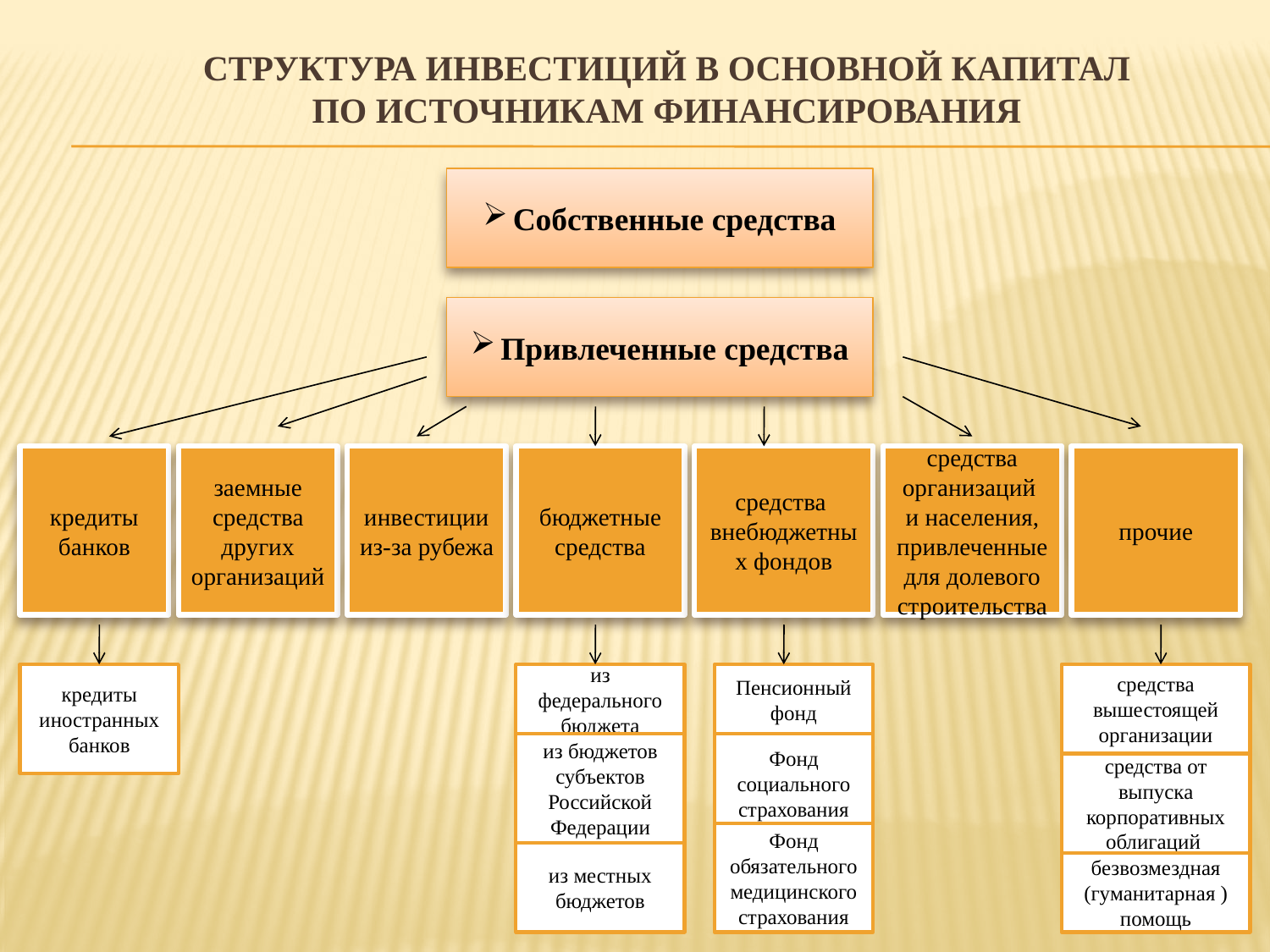

# Структура инвестиций в основной капитал по источникам финансирования

Собственные средства
Привлеченные средства
кредиты банков
заемные средства других организаций
инвестиции из-за рубежа
бюджетные средства
средства  внебюджетных фондов
средства организаций  и населения, привлеченные для долевого строительства
прочие
кредиты иностранных банков
из федерального бюджета
Пенсионный фонд
средства вышестоящей организации
из бюджетов субъектов Российской Федерации
Фонд социального страхования
средства от выпуска корпоративных облигаций
Фонд обязательного медицинского страхования
из местных бюджетов
безвозмездная (гуманитарная ) помощь